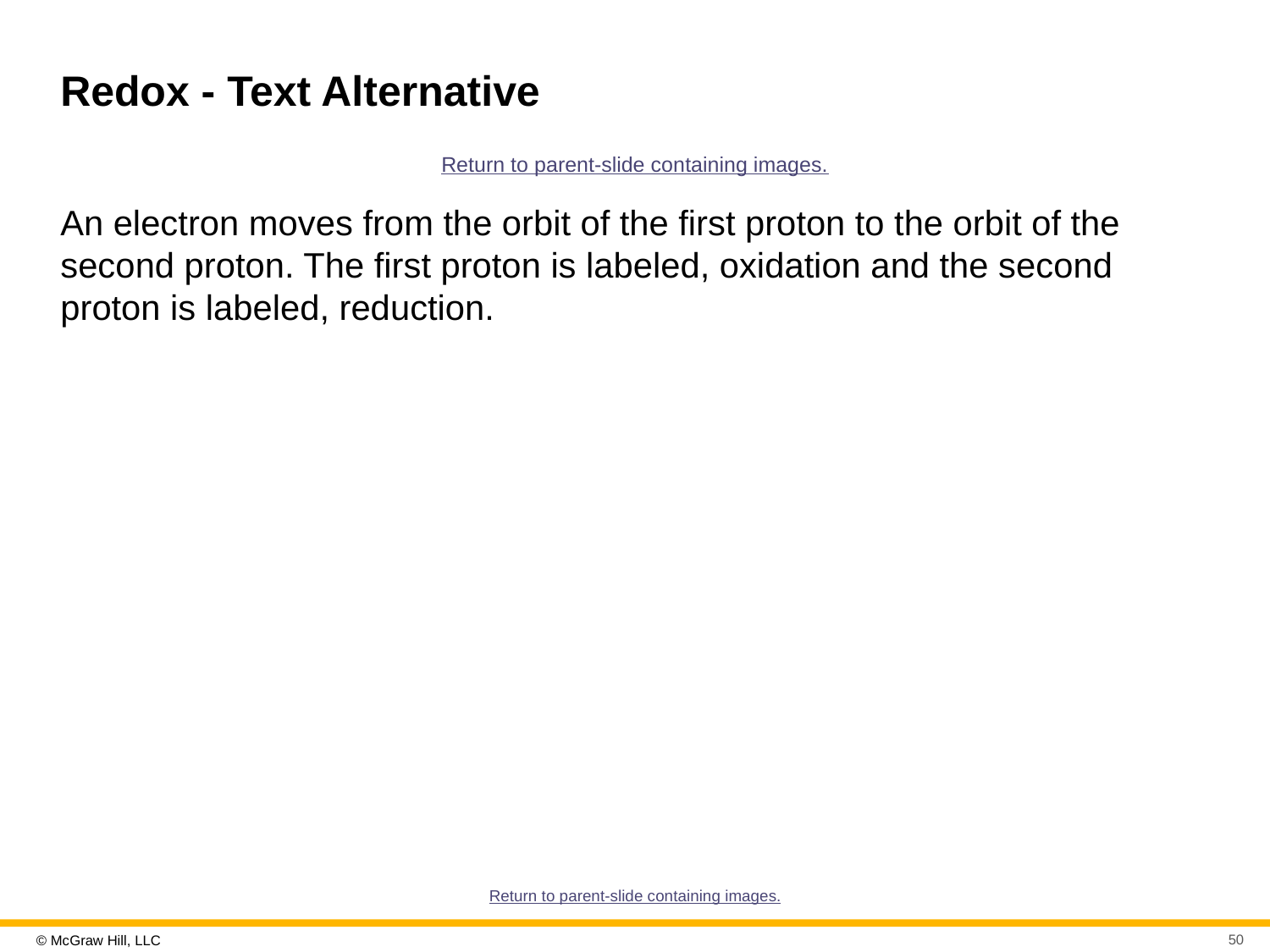

# Redox - Text Alternative
Return to parent-slide containing images.
An electron moves from the orbit of the first proton to the orbit of the second proton. The first proton is labeled, oxidation and the second proton is labeled, reduction.
Return to parent-slide containing images.
50